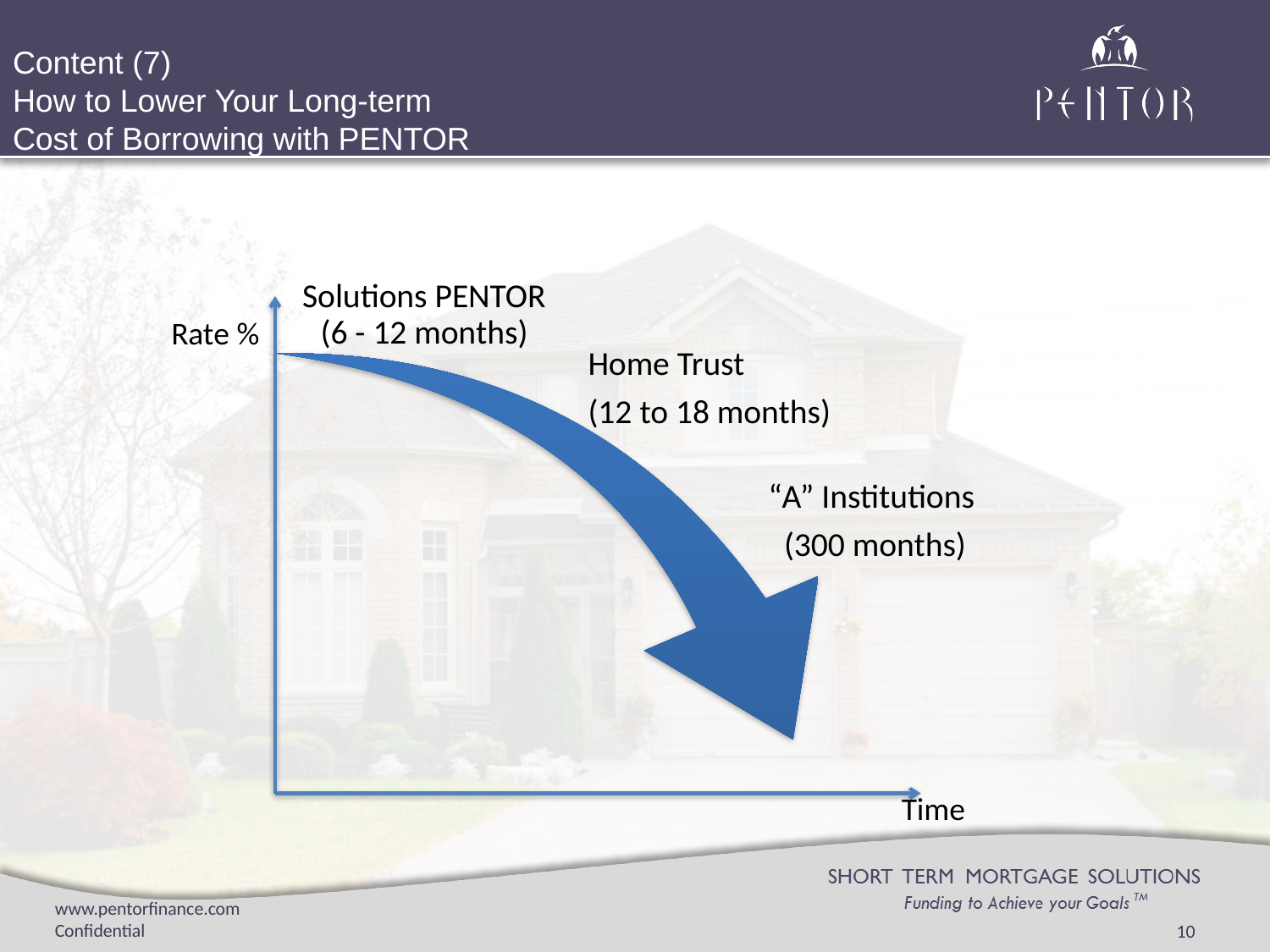

# Content (7) How to Lower Your Long-term Cost of Borrowing with PENTOR
Solutions PENTOR (6 - 12 months)
Home Trust
(12 to 18 months)
“A” Institutions
 (300 months)
Rate %
Time
10